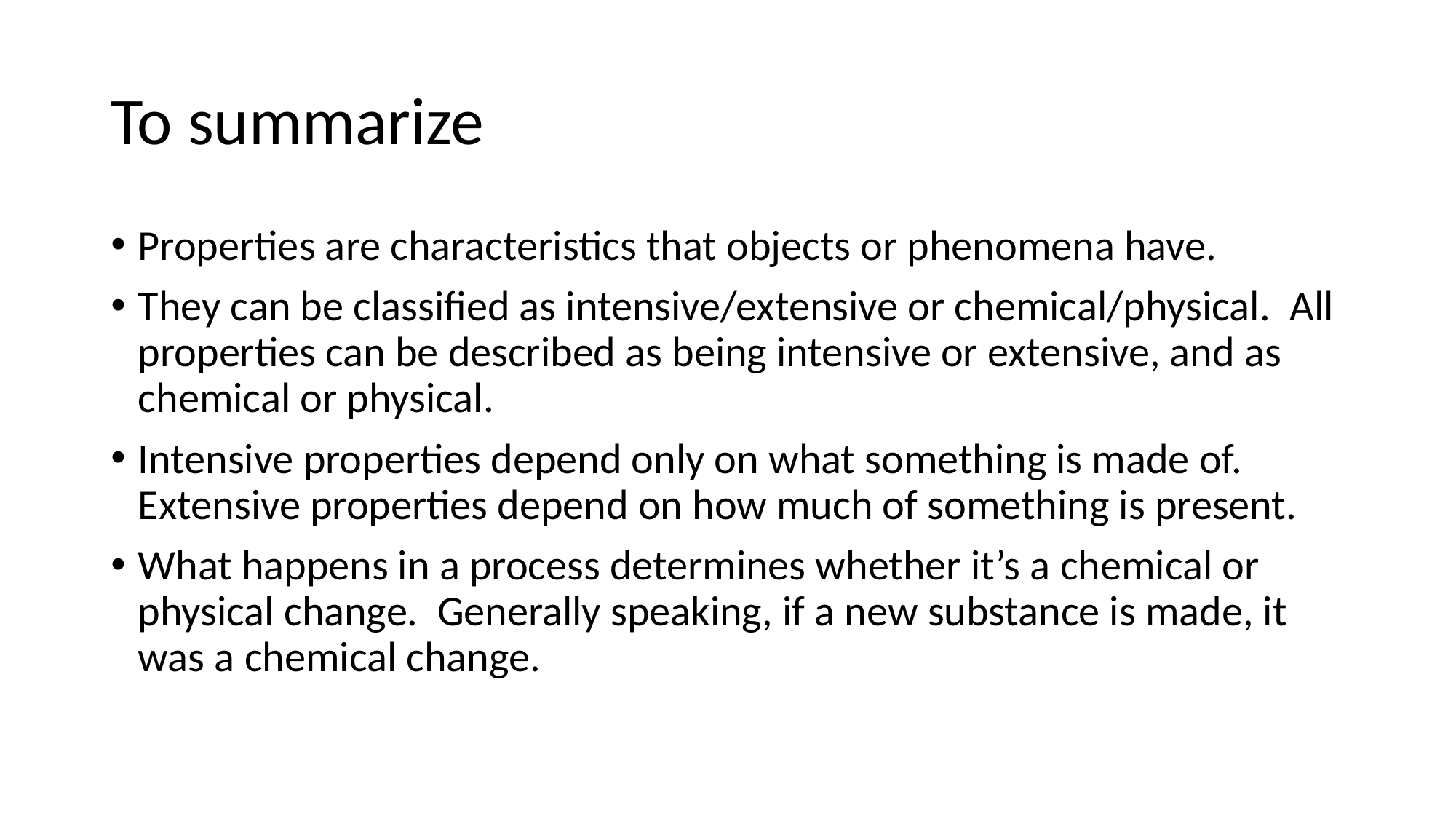

# To summarize
Properties are characteristics that objects or phenomena have.
They can be classified as intensive/extensive or chemical/physical.  All properties can be described as being intensive or extensive, and as chemical or physical.
Intensive properties depend only on what something is made of.  Extensive properties depend on how much of something is present.
What happens in a process determines whether it’s a chemical or physical change.  Generally speaking, if a new substance is made, it was a chemical change.